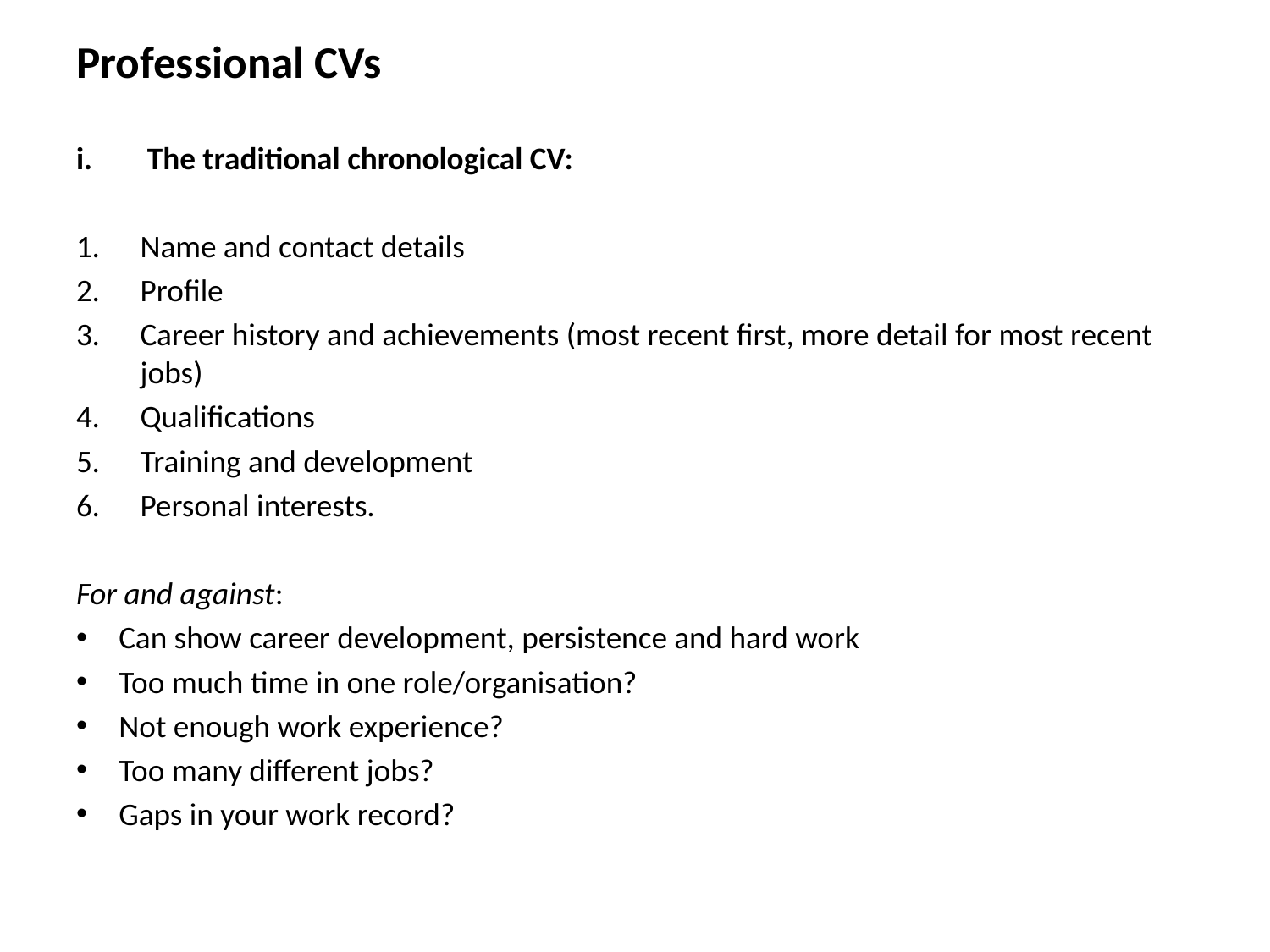

Professional CVs

The traditional chronological CV:

Name and contact details
Profile
Career history and achievements (most recent first, more detail for most recent  jobs)
Qualifications
Training and development
Personal interests.

For and against:
Can show career development, persistence and hard work
Too much time in one role/organisation?
Not enough work experience?
Too many different jobs?
Gaps in your work record?